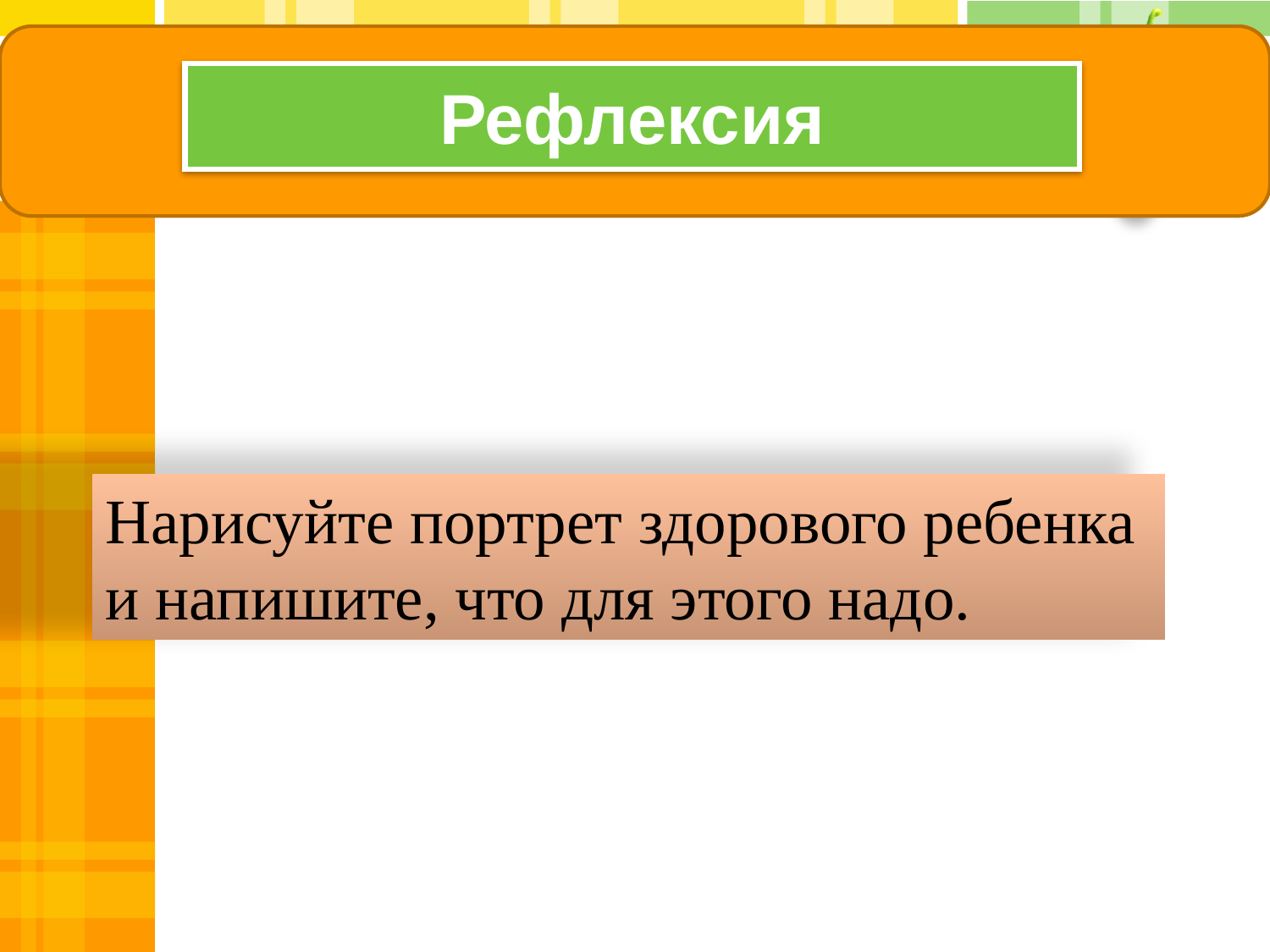

# Рефлексия
Нарисуйте портрет здорового ребенка и напишите, что для этого надо.